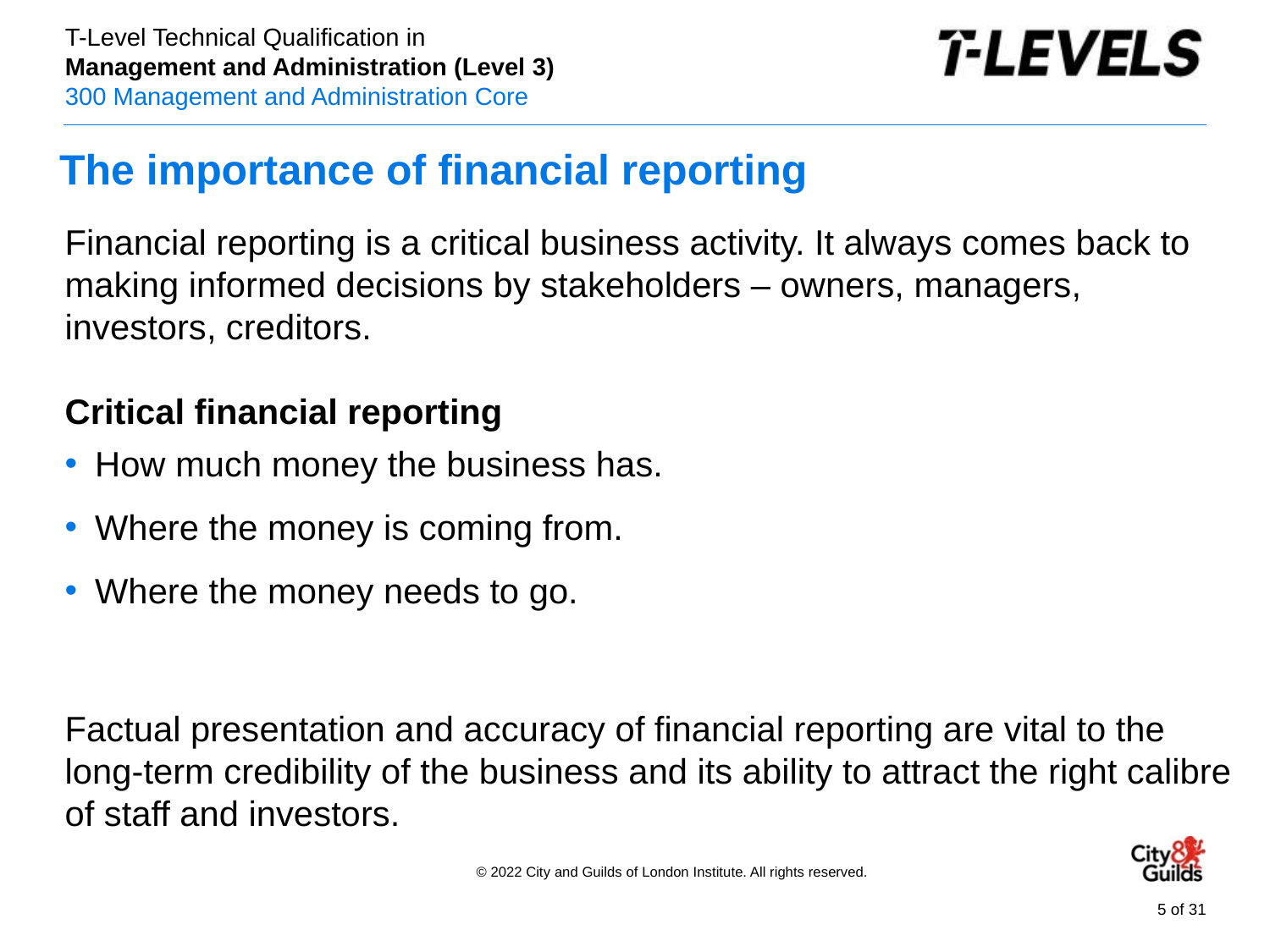

# The importance of financial reporting
Financial reporting is a critical business activity. It always comes back to making informed decisions by stakeholders – owners, managers, investors, creditors.

Critical financial reporting
How much money the business has.
Where the money is coming from.
Where the money needs to go.

Factual presentation and accuracy of financial reporting are vital to the long-term credibility of the business and its ability to attract the right calibre of staff and investors.